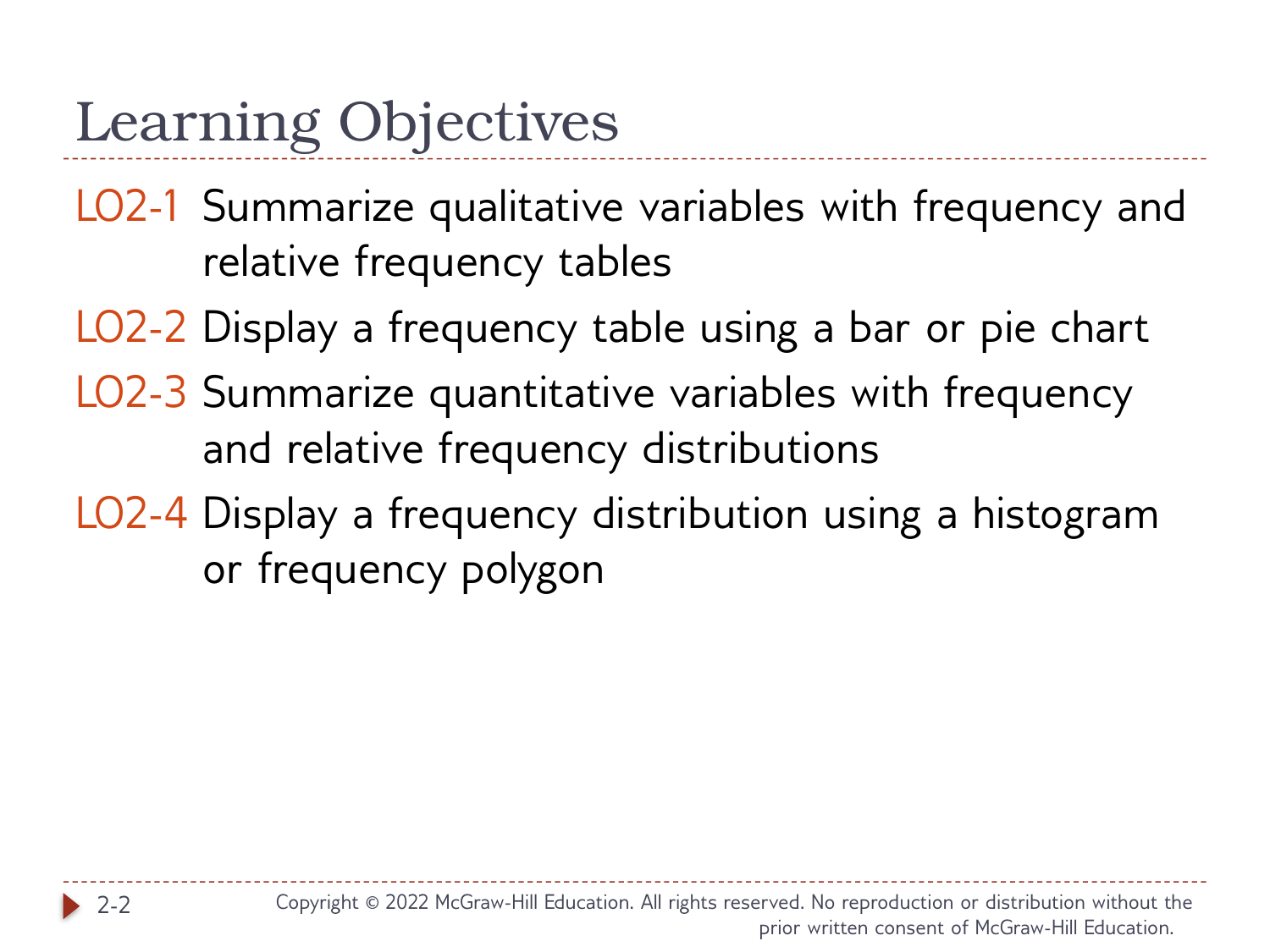

# Learning Objectives
LO2-1	Summarize qualitative variables with frequency and 	relative frequency tables
LO2-2	Display a frequency table using a bar or pie chart
LO2-3	Summarize quantitative variables with frequency 	and relative frequency distributions
LO2-4	Display a frequency distribution using a histogram 	or frequency polygon
2-2
Copyright © 2022 McGraw-Hill Education. All rights reserved. No reproduction or distribution without the prior written consent of McGraw-Hill Education.